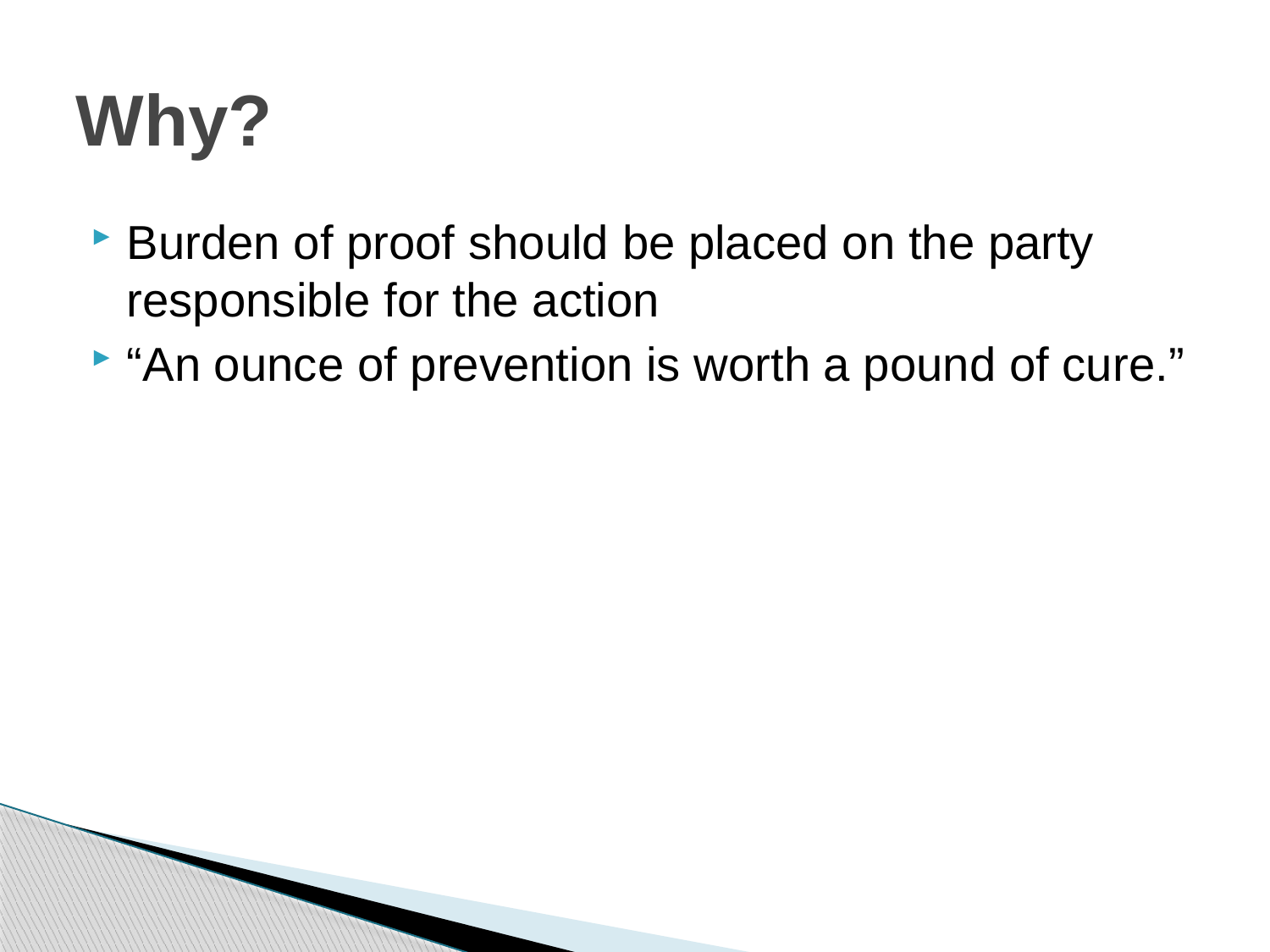

# Why?
Burden of proof should be placed on the party responsible for the action
“An ounce of prevention is worth a pound of cure.”